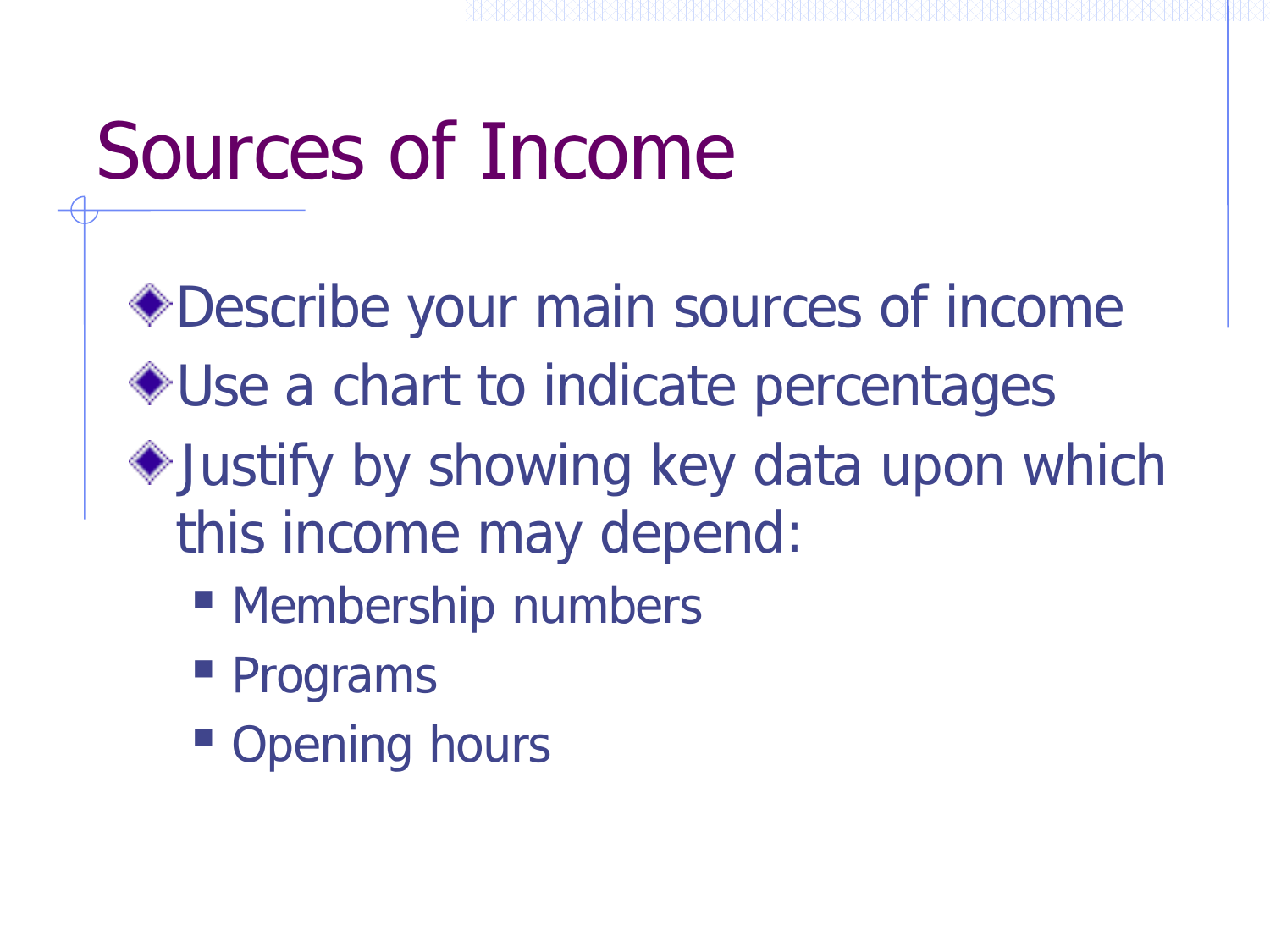

# Sources of Income
Describe your main sources of income
Use a chart to indicate percentages
Justify by showing key data upon which this income may depend:
Membership numbers
Programs
Opening hours